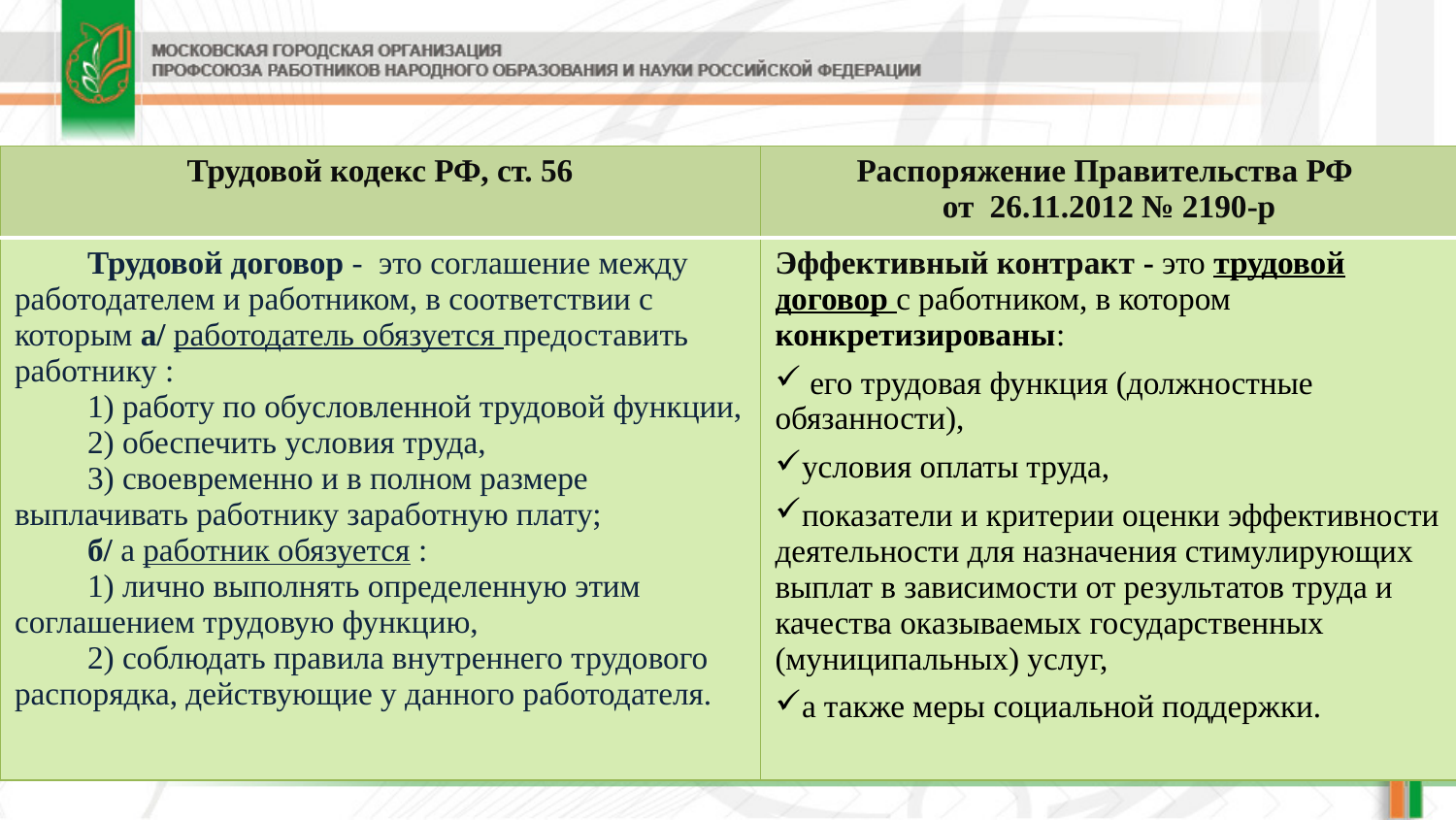

| Трудовой кодекс РФ, ст. 56 | Распоряжение Правительства РФ от 26.11.2012 № 2190-р |
| --- | --- |
| Трудовой договор - это соглашение между работодателем и работником, в соответствии с которым а/ работодатель обязуется предоставить работнику : 1) работу по обусловленной трудовой функции, 2) обеспечить условия труда, 3) своевременно и в полном размере выплачивать работнику заработную плату; б/ а работник обязуется : 1) лично выполнять определенную этим соглашением трудовую функцию, 2) соблюдать правила внутреннего трудового распорядка, действующие у данного работодателя. | Эффективный контракт - это трудовой договор с работником, в котором конкретизированы: его трудовая функция (должностные обязанности), условия оплаты труда, показатели и критерии оценки эффективности деятельности для назначения стимулирующих выплат в зависимости от результатов труда и качества оказываемых государственных (муниципальных) услуг, а также меры социальной поддержки. |